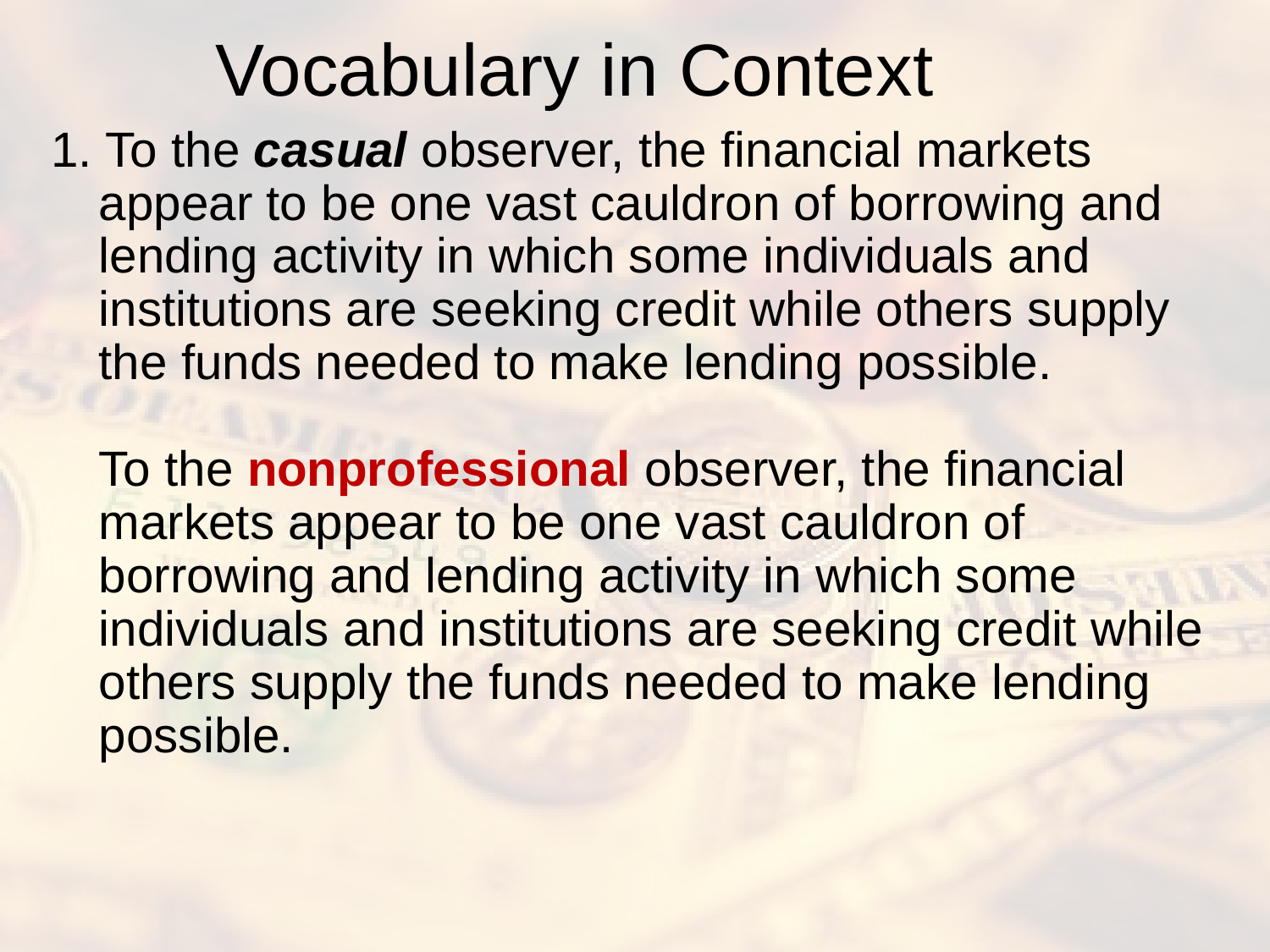

# Vocabulary in Context
1. To the casual observer, the financial markets appear to be one vast cauldron of borrowing and lending activity in which some individuals and institutions are seeking credit while others supply the funds needed to make lending possible.
To the nonprofessional observer, the financial markets appear to be one vast cauldron of borrowing and lending activity in which some individuals and institutions are seeking credit while others supply the funds needed to make lending possible.